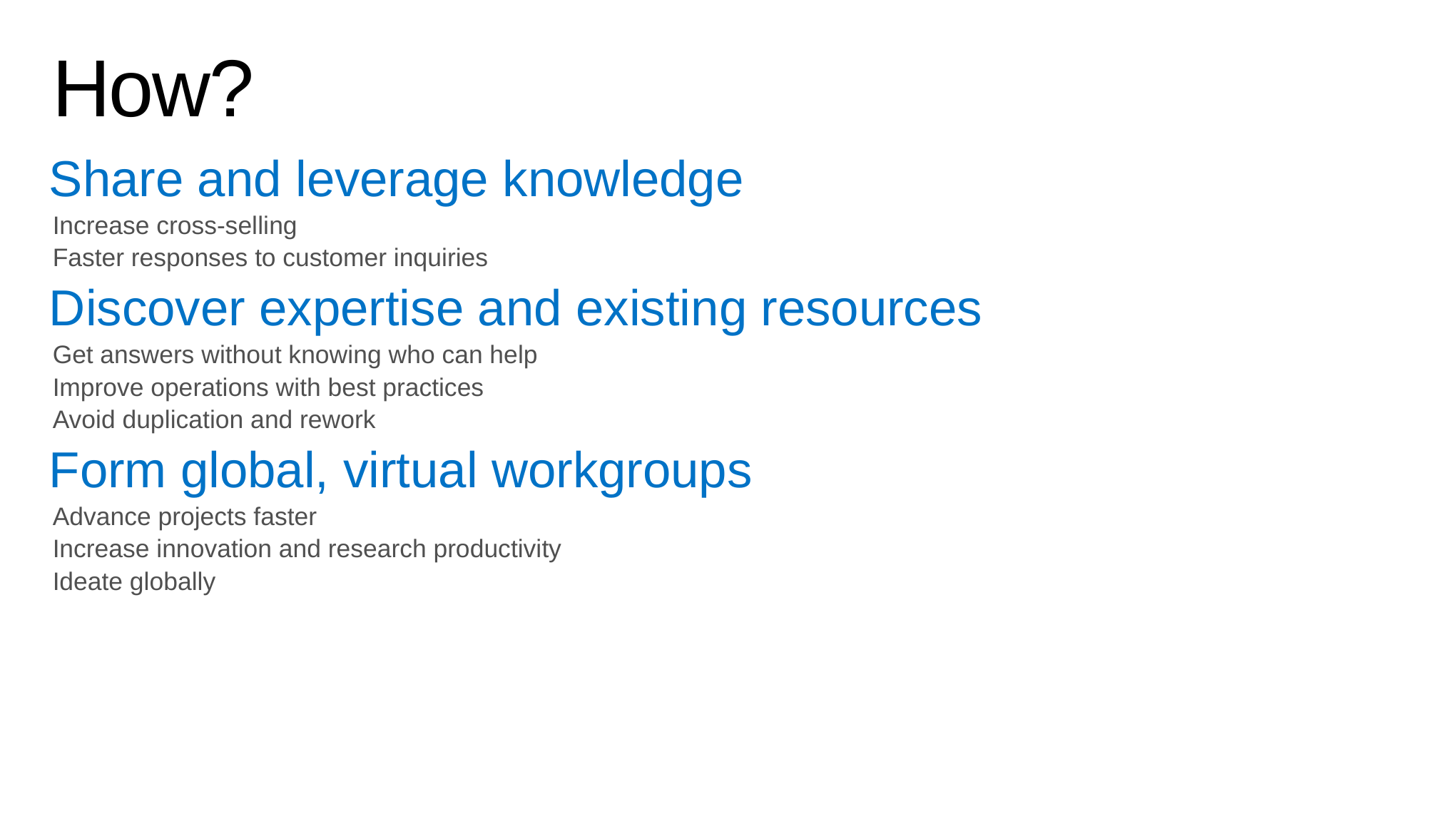

# How?
Share and leverage knowledge
Increase cross-selling
Faster responses to customer inquiries
Discover expertise and existing resources
Get answers without knowing who can help
Improve operations with best practices
Avoid duplication and rework
Form global, virtual workgroups
Advance projects faster
Increase innovation and research productivity
Ideate globally